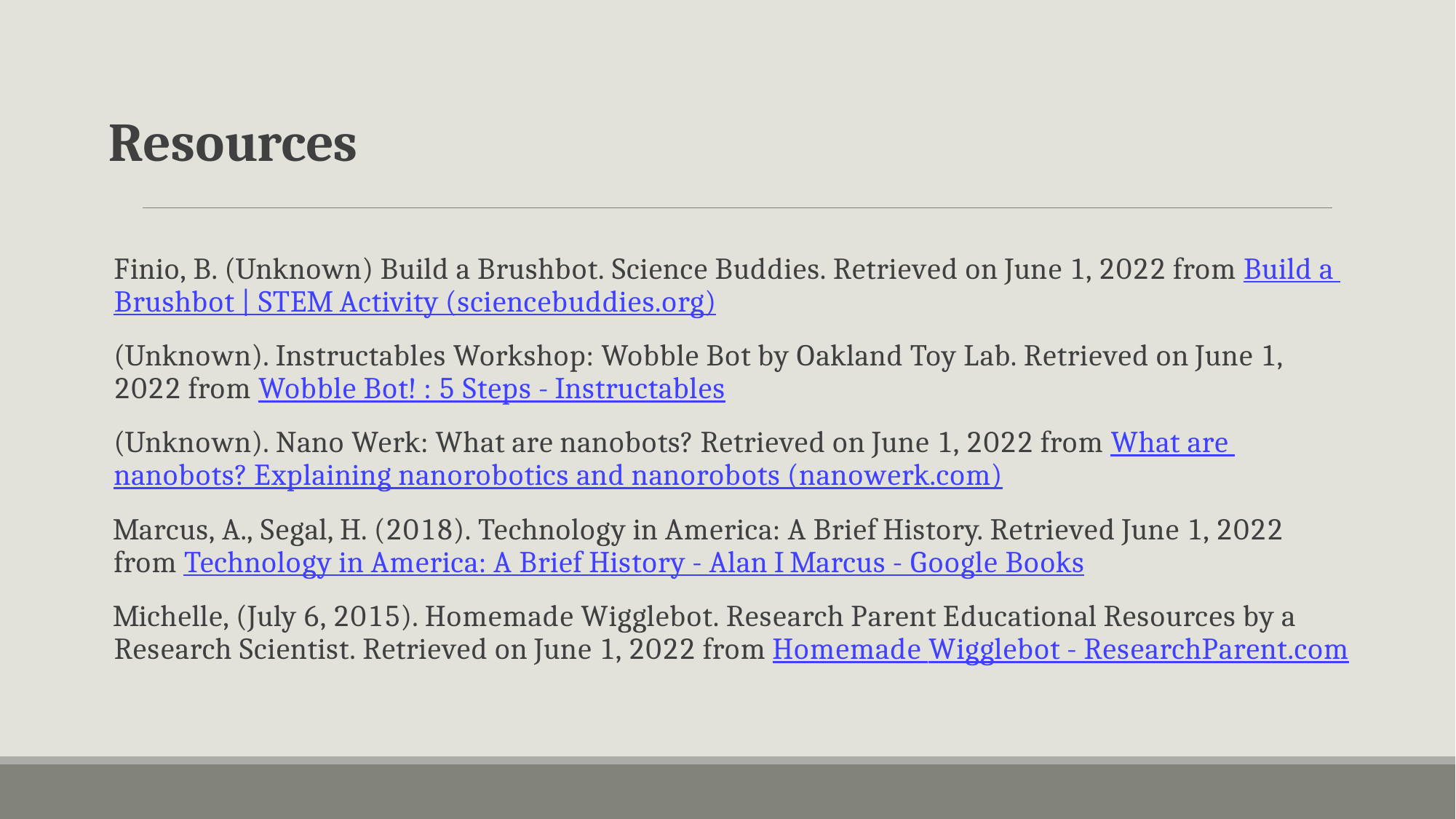

# Resources
Finio, B. (Unknown) Build a Brushbot. Science Buddies. Retrieved on June 1, 2022 from Build a Brushbot | STEM Activity (sciencebuddies.org)
(Unknown). Instructables Workshop: Wobble Bot by Oakland Toy Lab. Retrieved on June 1, 2022 from Wobble Bot! : 5 Steps - Instructables
(Unknown). Nano Werk: What are nanobots? Retrieved on June 1, 2022 from What are nanobots? Explaining nanorobotics and nanorobots (nanowerk.com)
Marcus, A., Segal, H. (2018). Technology in America: A Brief History. Retrieved June 1, 2022 from Technology in America: A Brief History - Alan I Marcus - Google Books
Michelle, (July 6, 2015). Homemade Wigglebot. Research Parent Educational Resources by a Research Scientist. Retrieved on June 1, 2022 from Homemade Wigglebot - ResearchParent.com